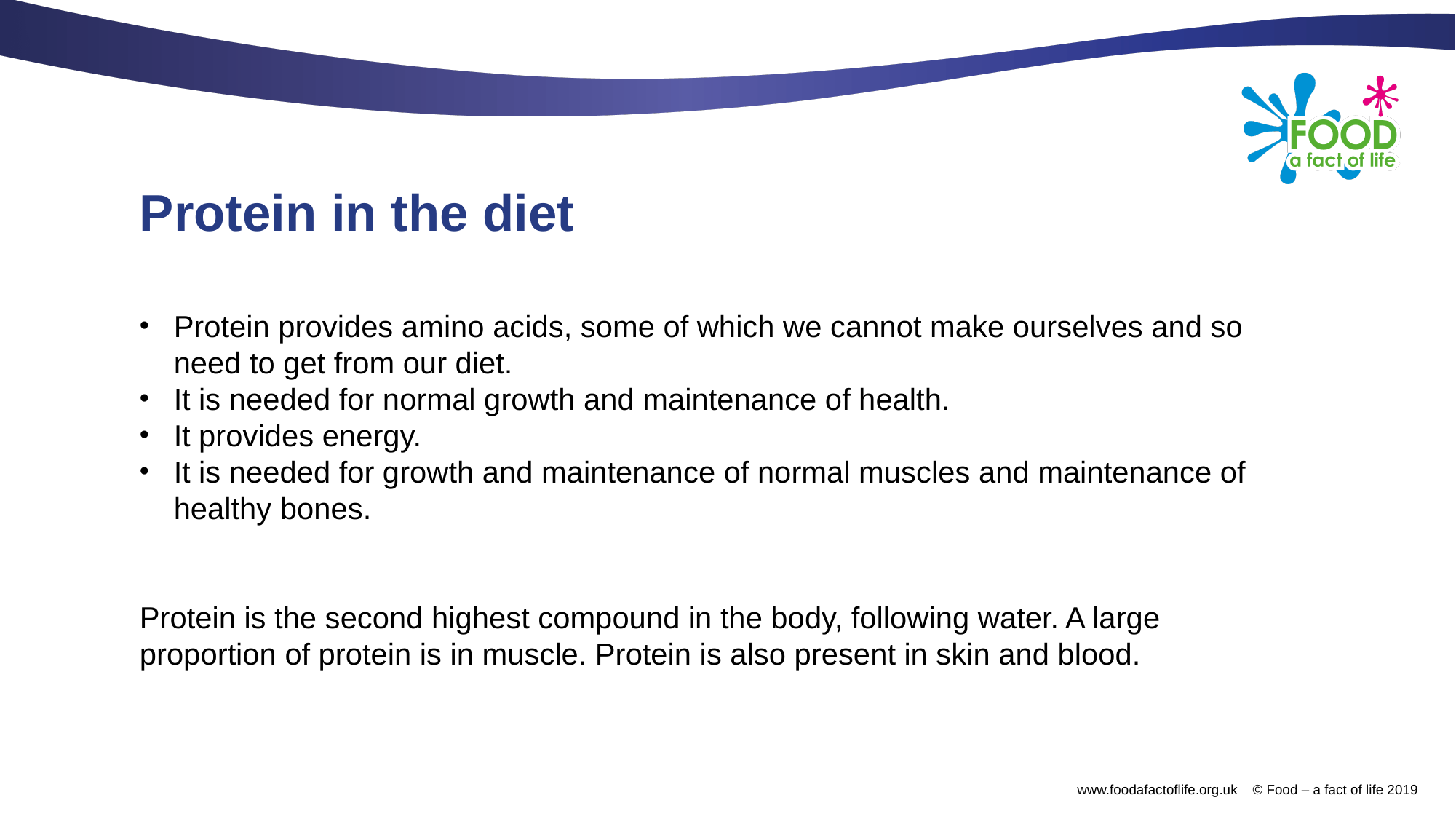

# Protein in the diet
Protein provides amino acids, some of which we cannot make ourselves and so need to get from our diet.
It is needed for normal growth and maintenance of health.
It provides energy.
It is needed for growth and maintenance of normal muscles and maintenance of healthy bones.

Protein is the second highest compound in the body, following water. A large proportion of protein is in muscle. Protein is also present in skin and blood.